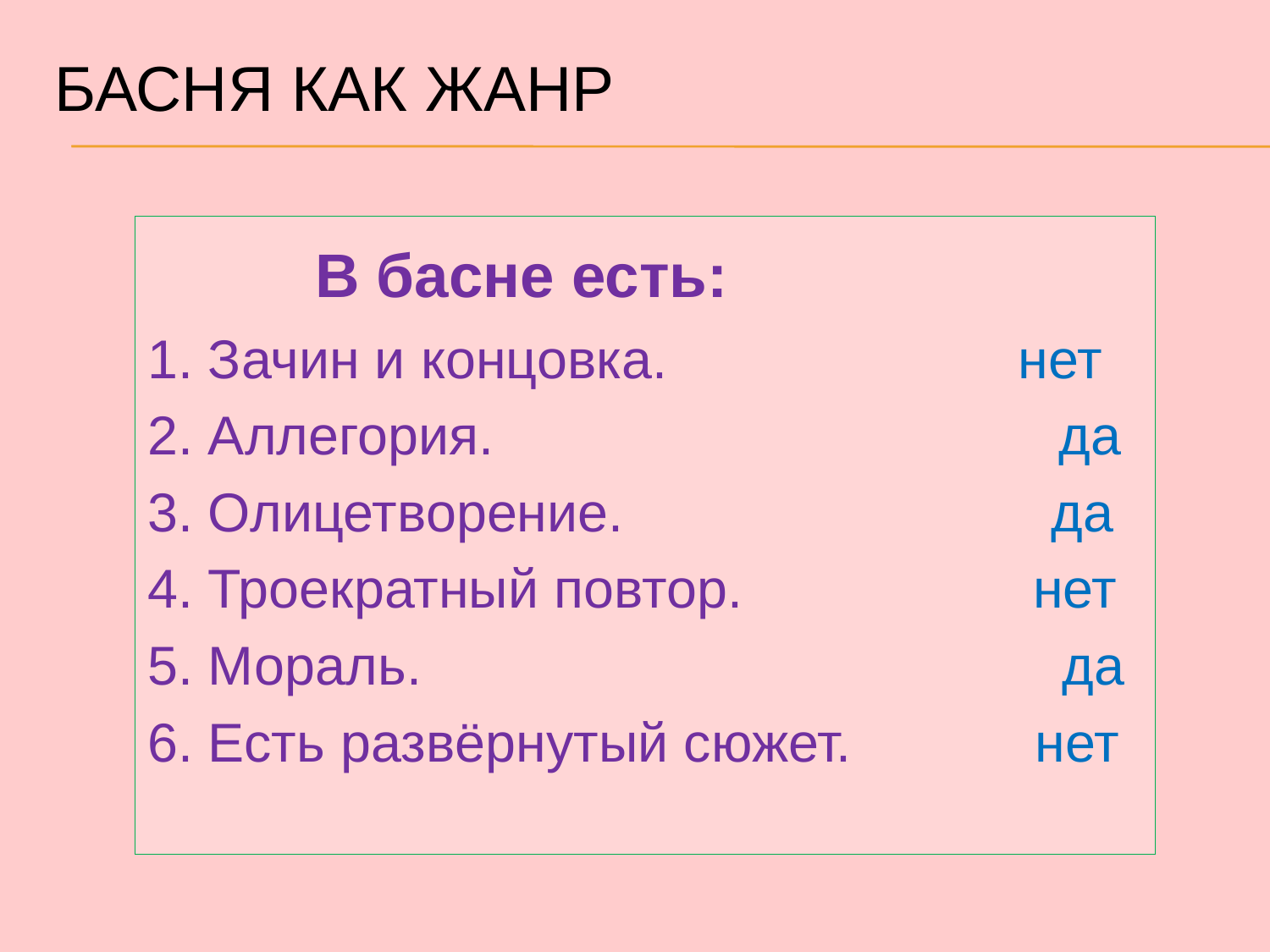

# Басня как жанр
        В басне есть:
1. Зачин и концовка.                       нет
2. Аллегория.                                     да
3. Олицетворение.                            да
4. Троекратный повтор.                   нет
5. Мораль.                                          да
6. Есть развёрнутый сюжет.            нет